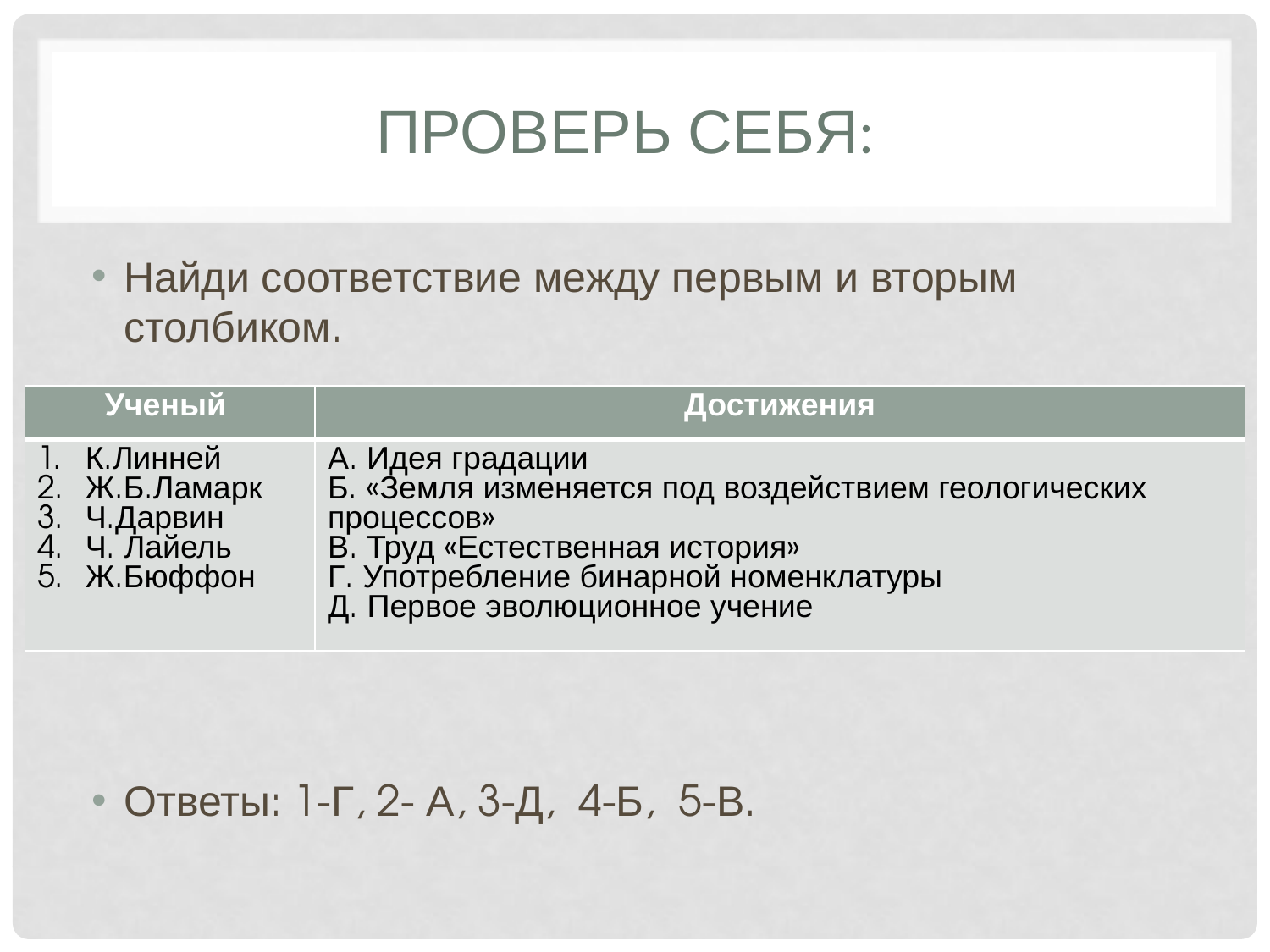

# Проверь себя:
Найди соответствие между первым и вторым столбиком.

Ответы: 1-Г, 2- А, 3-Д,  4-Б,  5-В.
| Ученый | Достижения |
| --- | --- |
| К.Линней Ж.Б.Ламарк Ч.Дарвин Ч. Лайель Ж.Бюффон | А. Идея градации Б. «Земля изменяется под воздействием геологических процессов» В. Труд «Естественная история» Г. Употребление бинарной номенклатуры Д. Первое эволюционное учение |